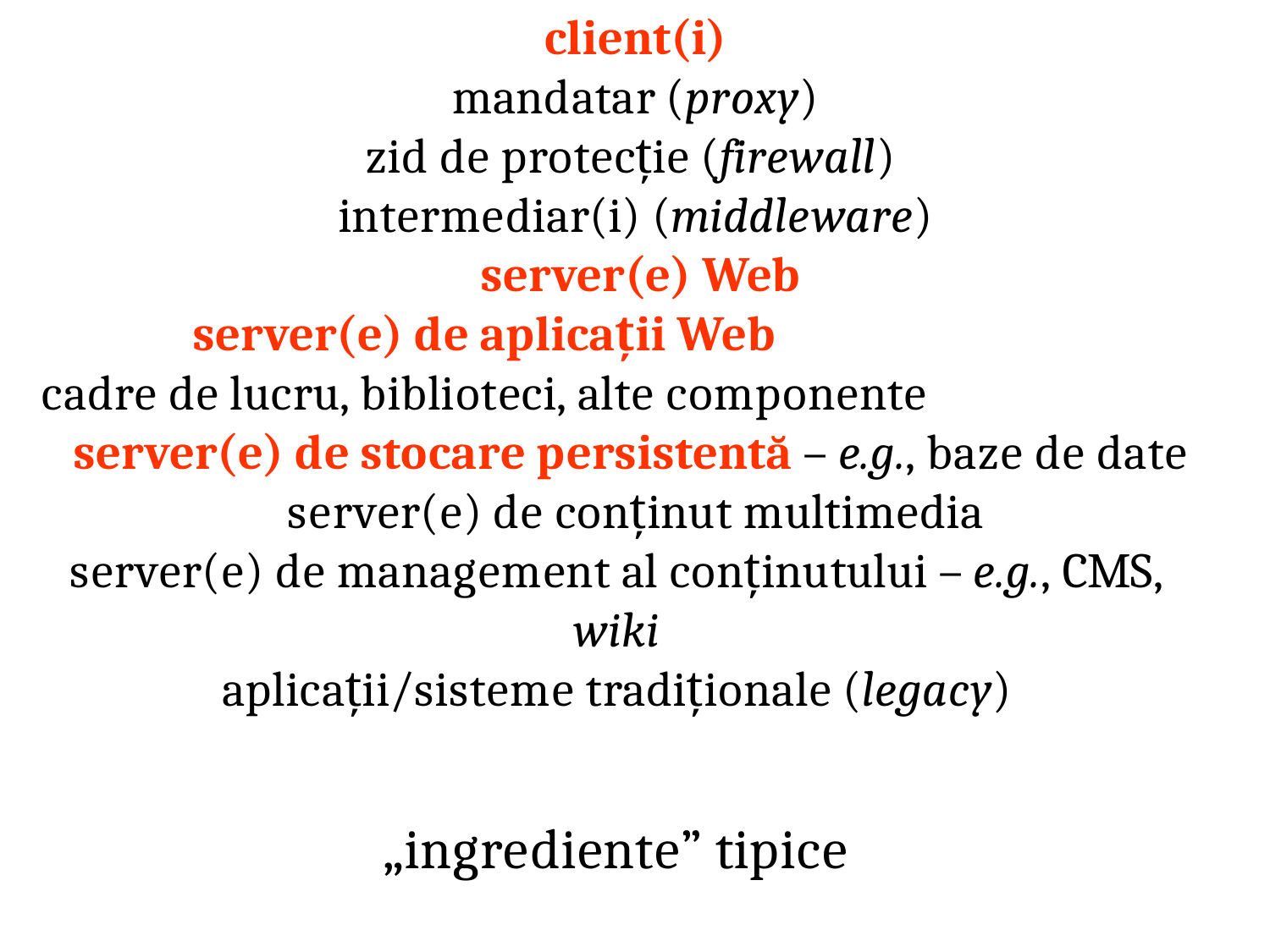

client(i)
mandatar (proxy)
zid de protecție (firewall)  intermediar(i) (middleware)  server(e) Web
server(e) de aplicații Web
cadre de lucru, biblioteci, alte componente
server(e) de stocare persistentă – e.g., baze de date  server(e) de conținut multimedia
server(e) de management al conținutului – e.g., CMS, wiki
aplicații/sisteme tradiționale (legacy)

„ingrediente” tipice